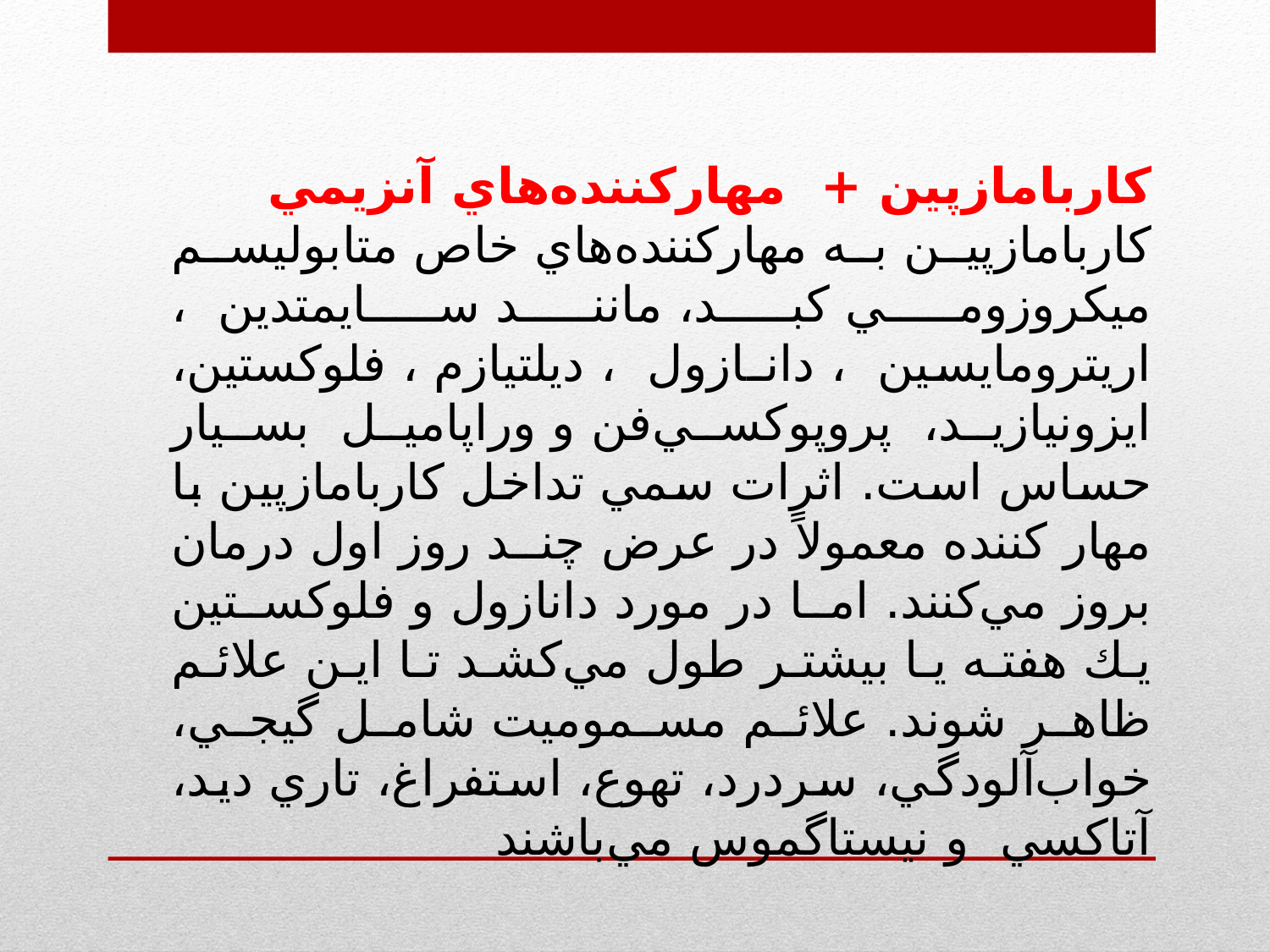

كاربامازپين +  مهاركننده‌هاي آنزيمي
كاربامازپين به مهاركننده‌هاي خاص متابوليسم ميكروزومي كبد، مانند سايمتدين  ، اريترومايسين  ، دانـازول  ، ديلتيازم ، فلوكستين، ايزونيازيد،  پروپوكسي‌فن و وراپاميل  بسيار حساس است. اثرات سمي تداخل كاربامازپين با مهار كننده معمولاً در عرض چند روز اول درمان بروز مي‌كنند. اما در مورد دانازول و فلوكستين يك هفته يا بيشتر طول مي‌كشد تا اين علائم ظاهر شوند. علائم مسموميت شامل گيجي، خواب‌آلودگي، سردرد، تهوع، استفراغ، تاري ديد، آتاكسي  و نيستاگموس مي‌باشند